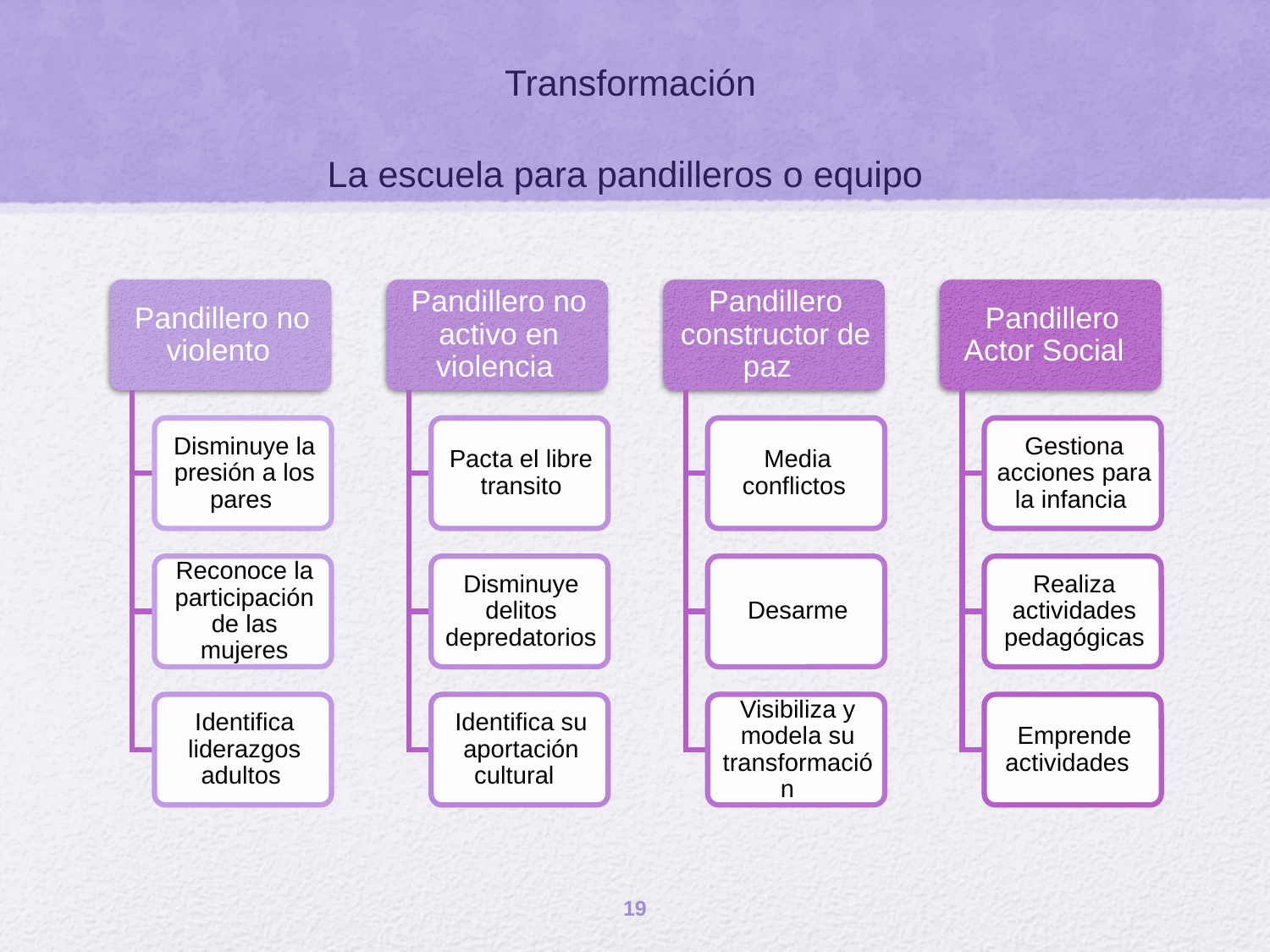

# Transformación La escuela para pandilleros o equipo
Pandillero no violento
Disminuye la presión a los pares
Reconoce la participación de las mujeres
Identifica liderazgos adultos
Pandillero no activo en violencia
Pacta el libre transito
Disminuye delitos depredatorios
Identifica su aportación cultural
Pandillero constructor de paz
Media conflictos
Desarme
Visibiliza y modela su transformación
Pandillero Actor Social
Gestiona acciones para la infancia
Realiza actividades pedagógicas
Emprende actividades
19